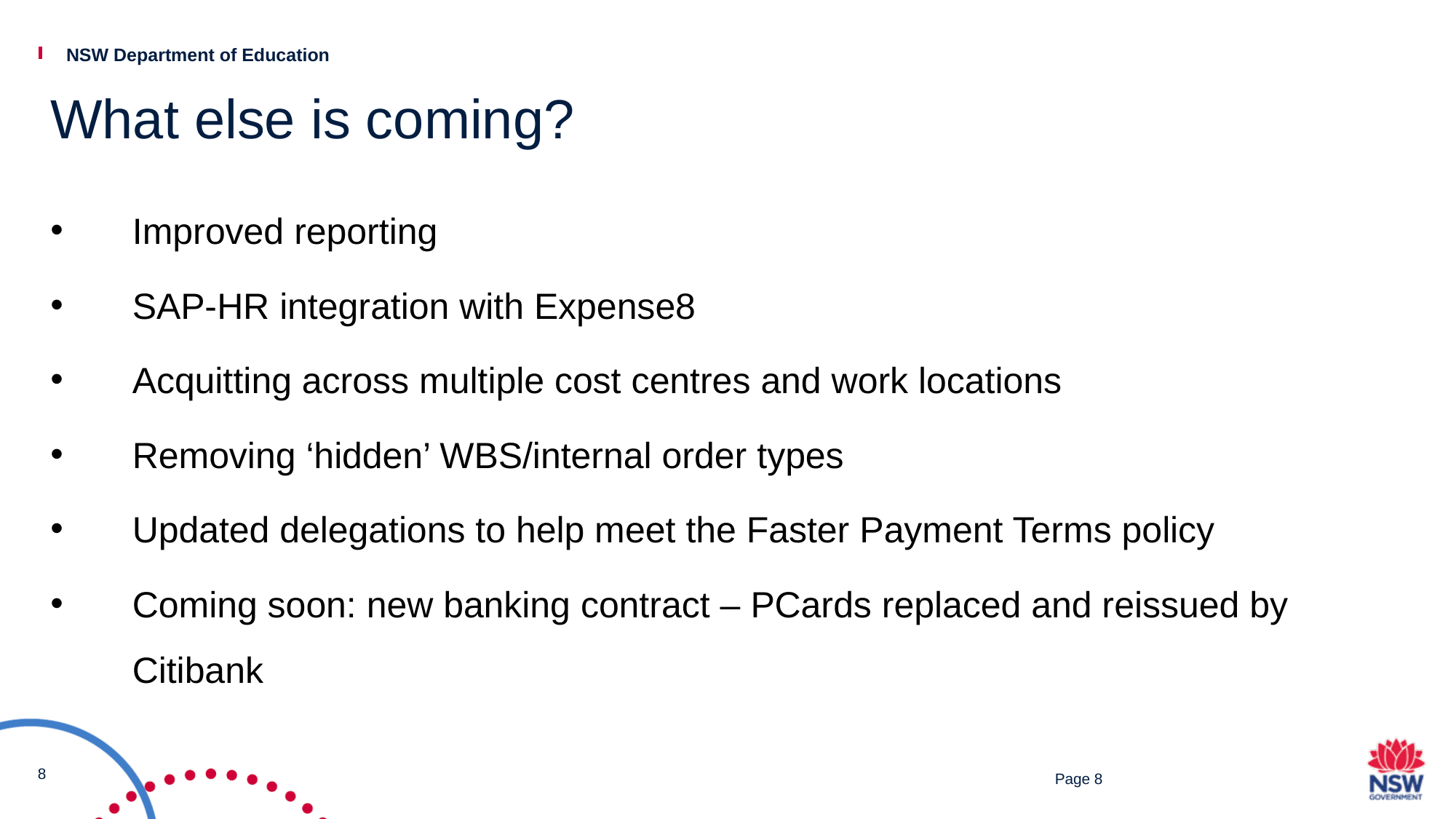

# What else is coming?
Improved reporting
SAP-HR integration with Expense8
Acquitting across multiple cost centres and work locations
Removing ‘hidden’ WBS/internal order types
Updated delegations to help meet the Faster Payment Terms policy
Coming soon: new banking contract – PCards replaced and reissued by Citibank
8
Page 8